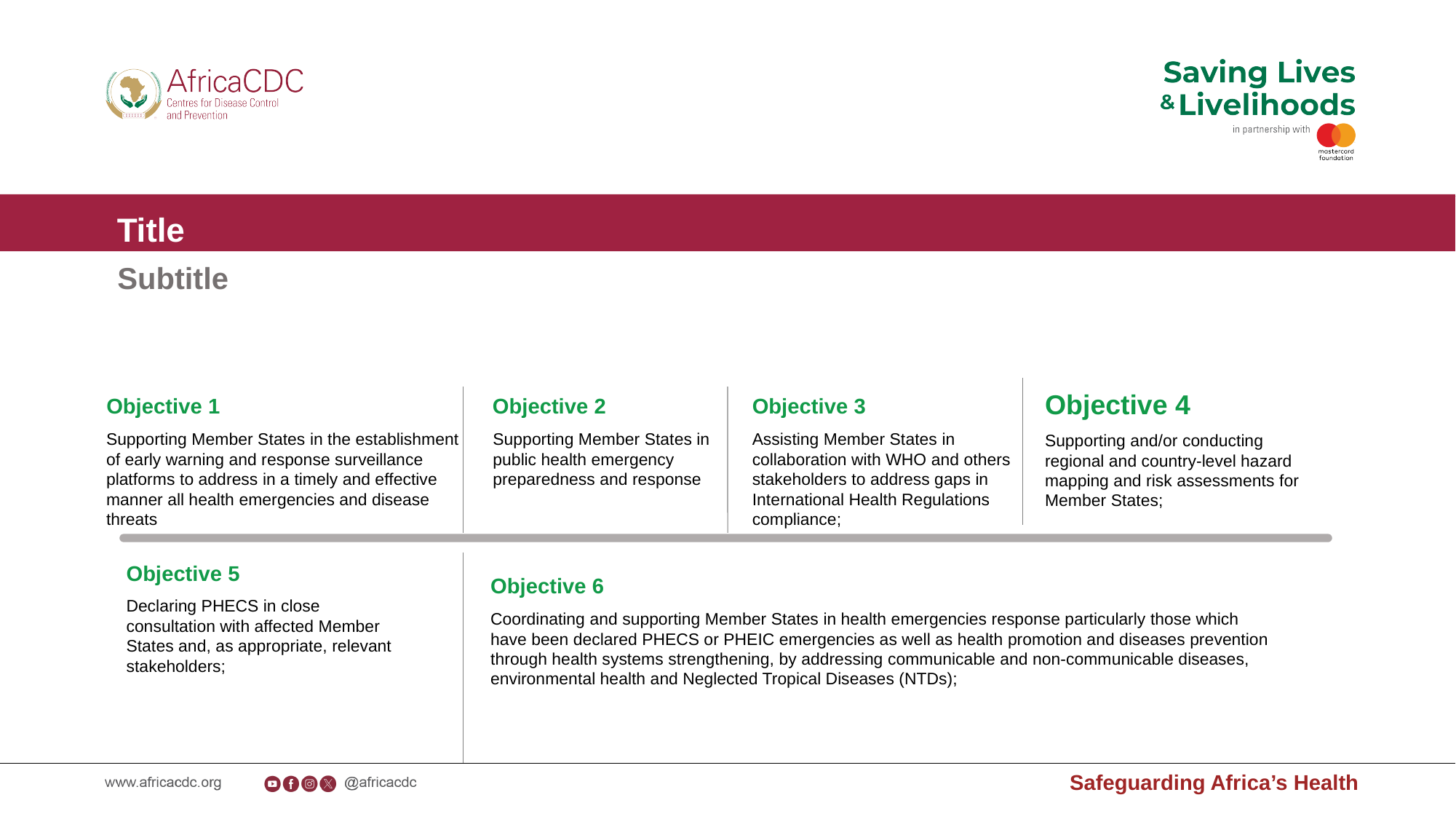

Title
Subtitle
Objective 4
Objective 1
Objective 2
Objective 3
Supporting Member States in the establishment of early warning and response surveillance platforms to address in a timely and effective manner all health emergencies and disease threats
Supporting Member States in public health emergency preparedness and response
Assisting Member States in collaboration with WHO and others stakeholders to address gaps in International Health Regulations compliance;
Supporting and/or conducting regional and country-level hazard mapping and risk assessments for Member States;

Objective 5
Objective 6
Declaring PHECS in close consultation with affected Member States and, as appropriate, relevant stakeholders;
Coordinating and supporting Member States in health emergencies response particularly those which have been declared PHECS or PHEIC emergencies as well as health promotion and diseases prevention through health systems strengthening, by addressing communicable and non-communicable diseases, environmental health and Neglected Tropical Diseases (NTDs);